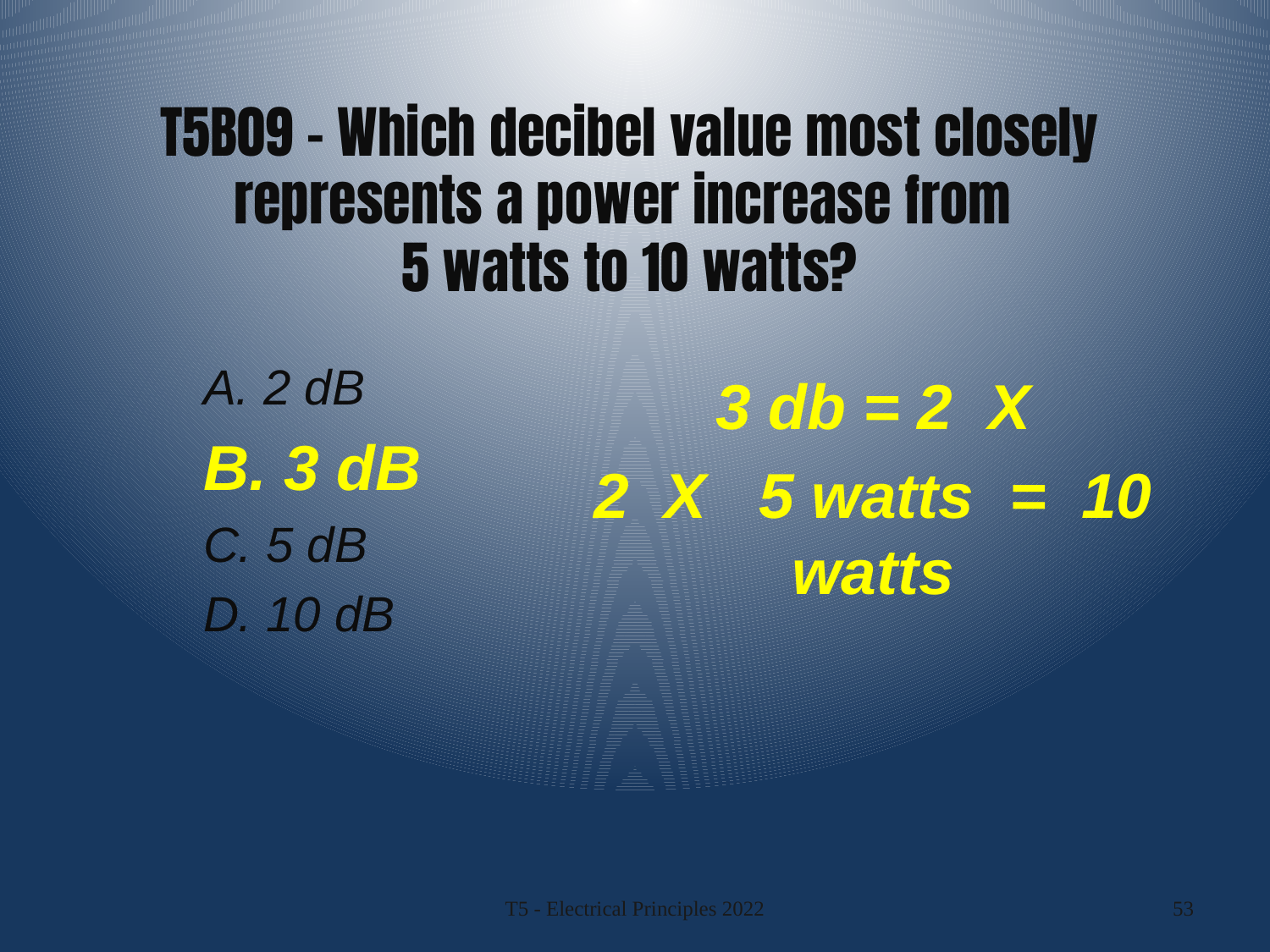

# T5B09 – Which decibel value most closely represents a power increase from 5 watts to 10 watts?
A. 2 dB
B. 3 dB
C. 5 dB
D. 10 dB

3 db = 2  X
2  X   5 watts  =  10 watts
T5 - Electrical Principles 2022
53